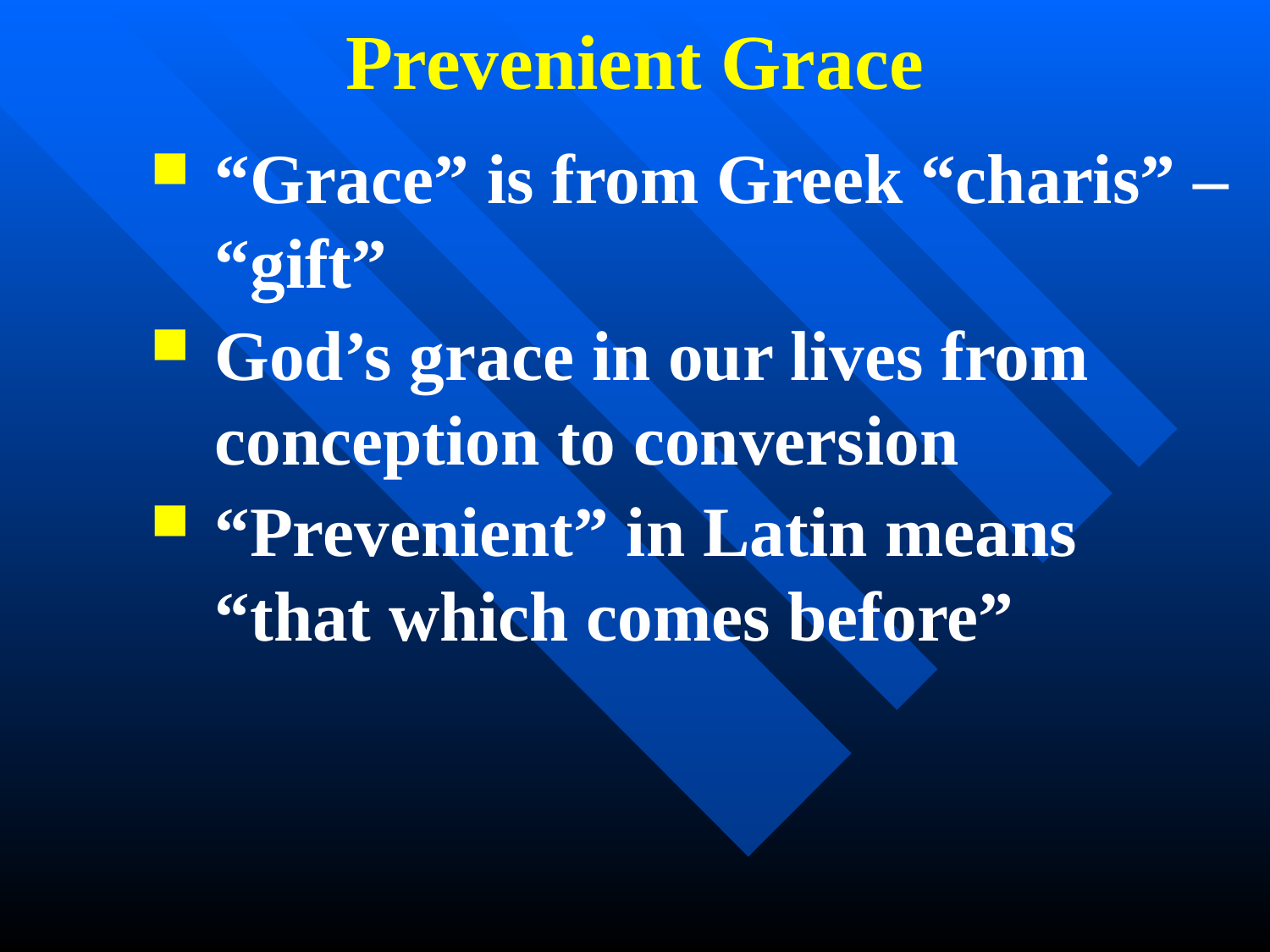

# Prevenient Grace
“Grace” is from Greek “charis” – “gift”
God’s grace in our lives from conception to conversion
“Prevenient” in Latin means “that which comes before”